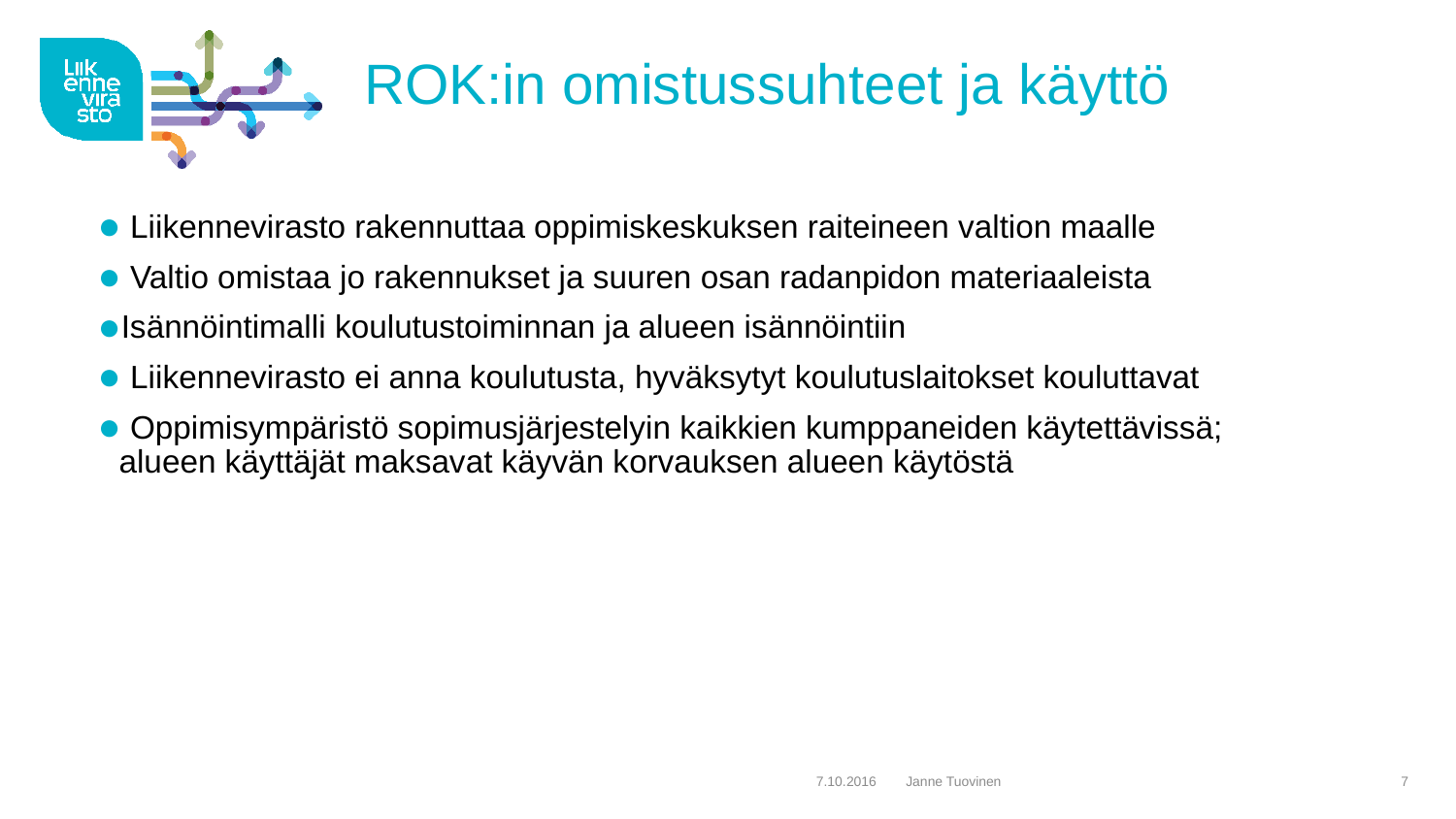

# ROK:in omistussuhteet ja käyttö
 Liikennevirasto rakennuttaa oppimiskeskuksen raiteineen valtion maalle
 Valtio omistaa jo rakennukset ja suuren osan radanpidon materiaaleista
Isännöintimalli koulutustoiminnan ja alueen isännöintiin
 Liikennevirasto ei anna koulutusta, hyväksytyt koulutuslaitokset kouluttavat
 Oppimisympäristö sopimusjärjestelyin kaikkien kumppaneiden käytettävissä;    alueen käyttäjät maksavat käyvän korvauksen alueen käytöstä
7.10.2016
Janne Tuovinen
7